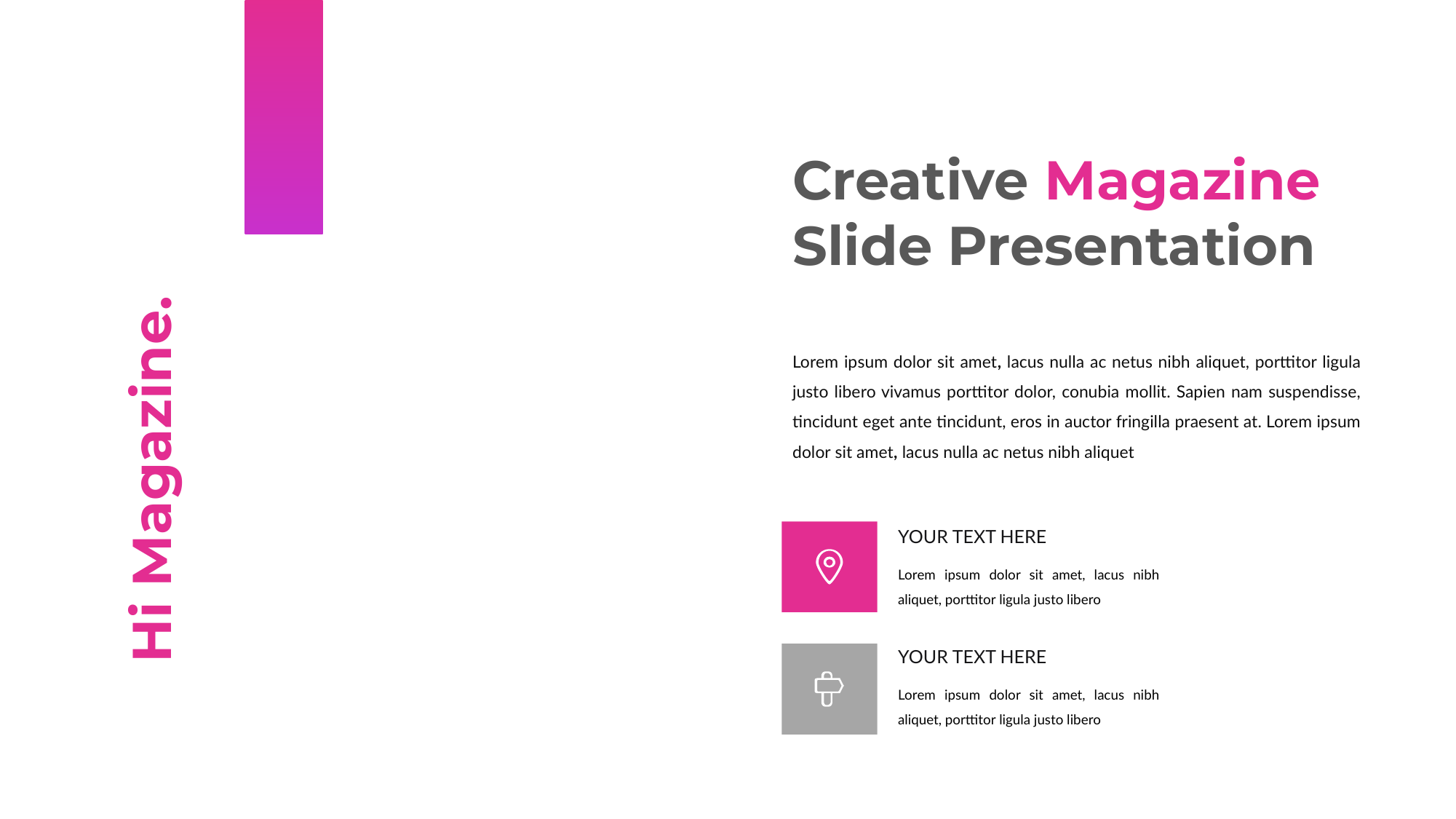

Creative Magazine
Slide Presentation
Lorem ipsum dolor sit amet, lacus nulla ac netus nibh aliquet, porttitor ligula justo libero vivamus porttitor dolor, conubia mollit. Sapien nam suspendisse, tincidunt eget ante tincidunt, eros in auctor fringilla praesent at. Lorem ipsum dolor sit amet, lacus nulla ac netus nibh aliquet
Hi Magazine.

YOUR TEXT HERE
Lorem ipsum dolor sit amet, lacus nibh aliquet, porttitor ligula justo libero
YOUR TEXT HERE
Lorem ipsum dolor sit amet, lacus nibh aliquet, porttitor ligula justo libero